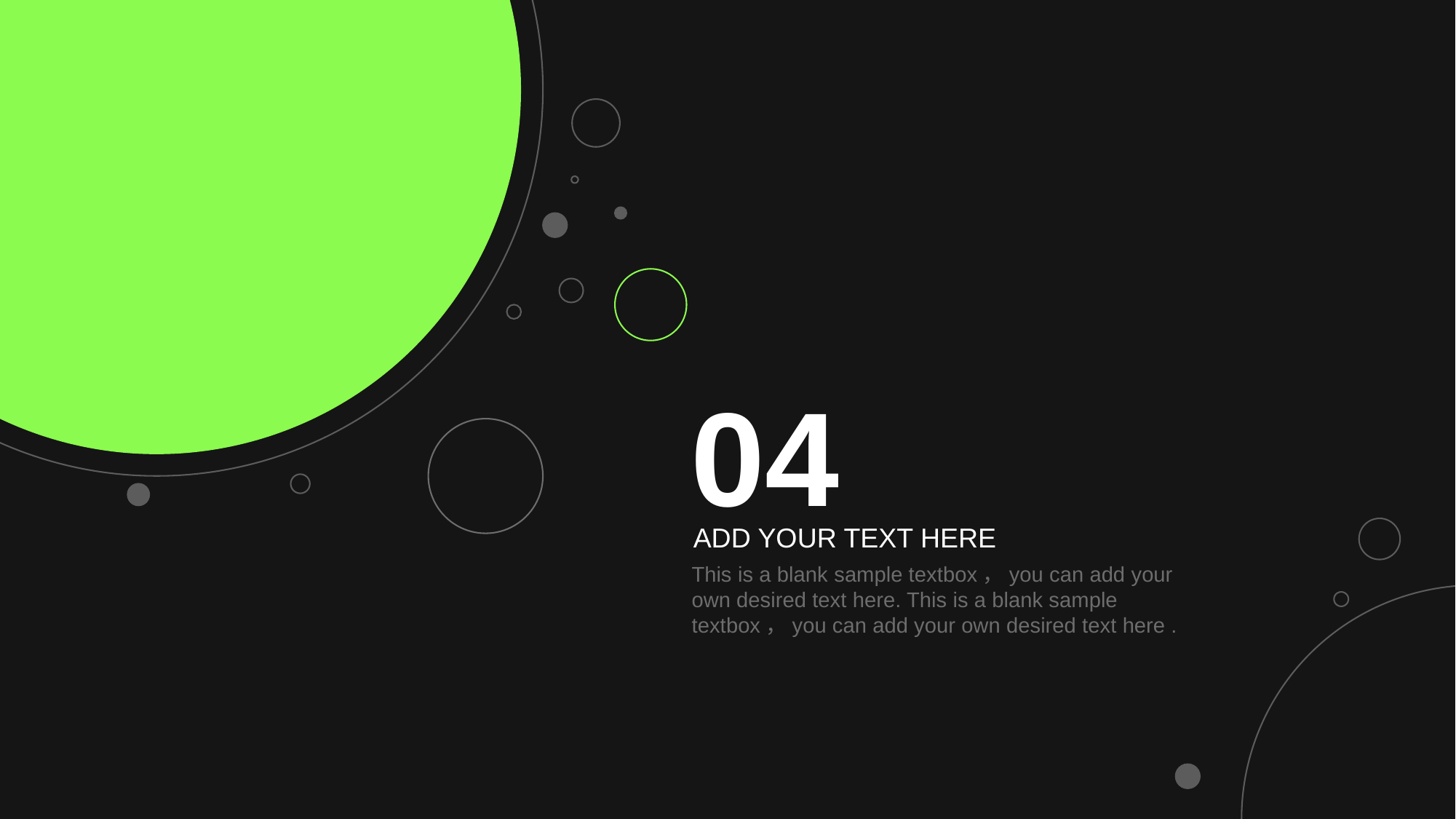

04
This is a blank sample textbox，you can add your own desired text here. This is a blank sample textbox，you can add your own desired text here .

ADD YOUR TEXT HERE